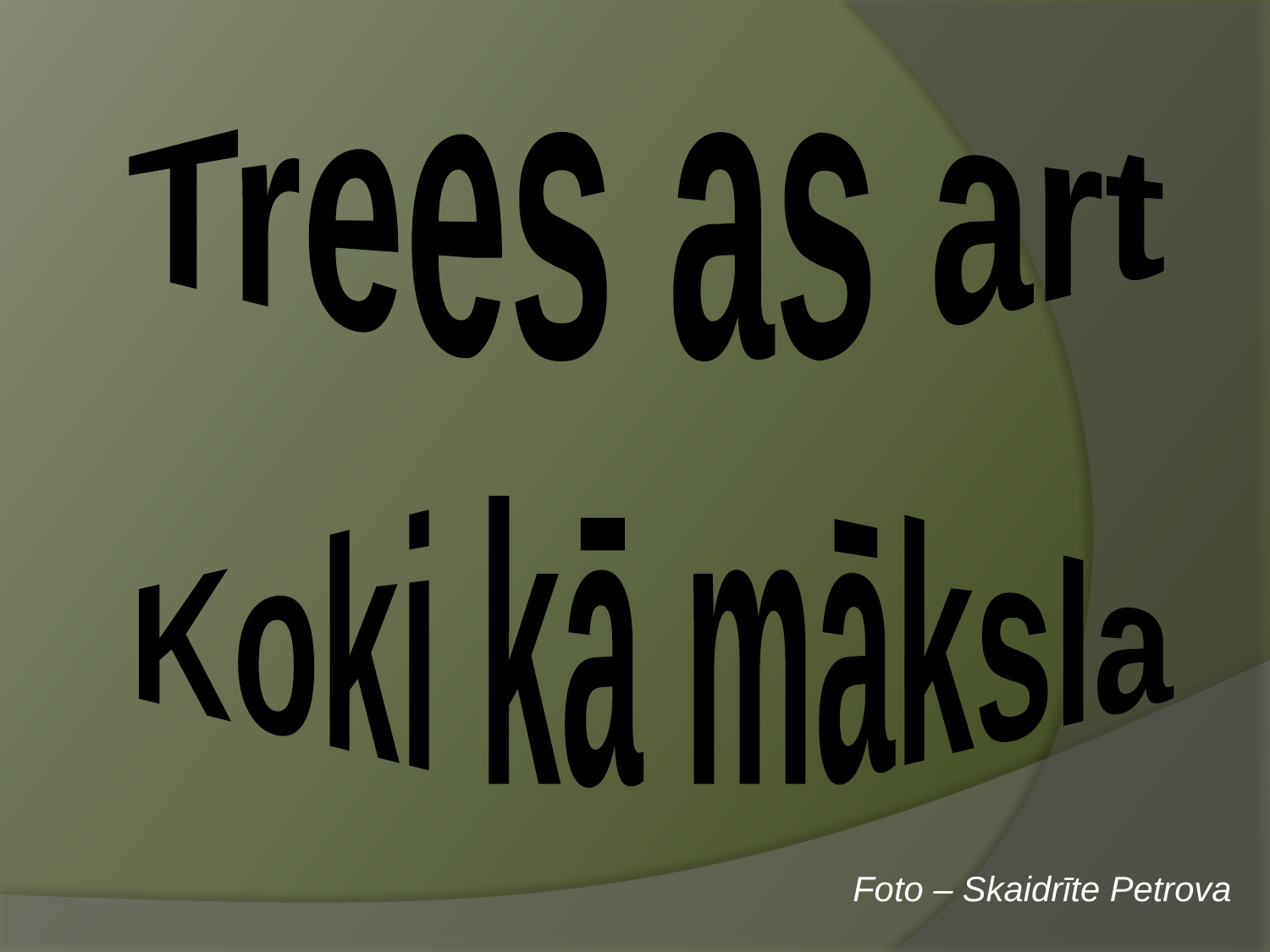

Trees as art
Koki kā māksla
Foto – Skaidrīte Petrova